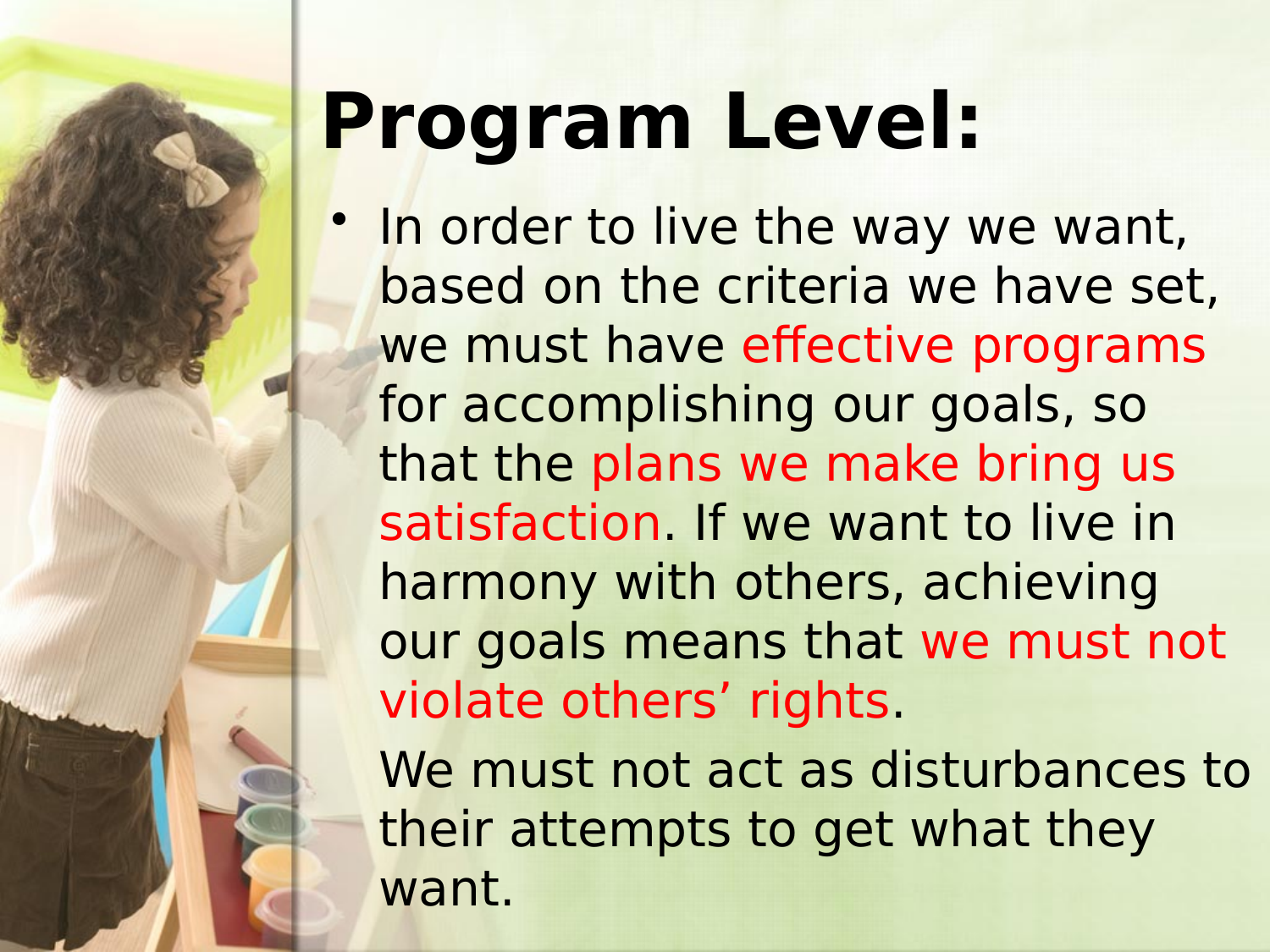

# Program Level:
In order to live the way we want, based on the criteria we have set, we must have effective programs for accomplishing our goals, so that the plans we make bring us satisfaction. If we want to live in harmony with others, achieving our goals means that we must not violate others’ rights.
	We must not act as disturbances to their attempts to get what they want.